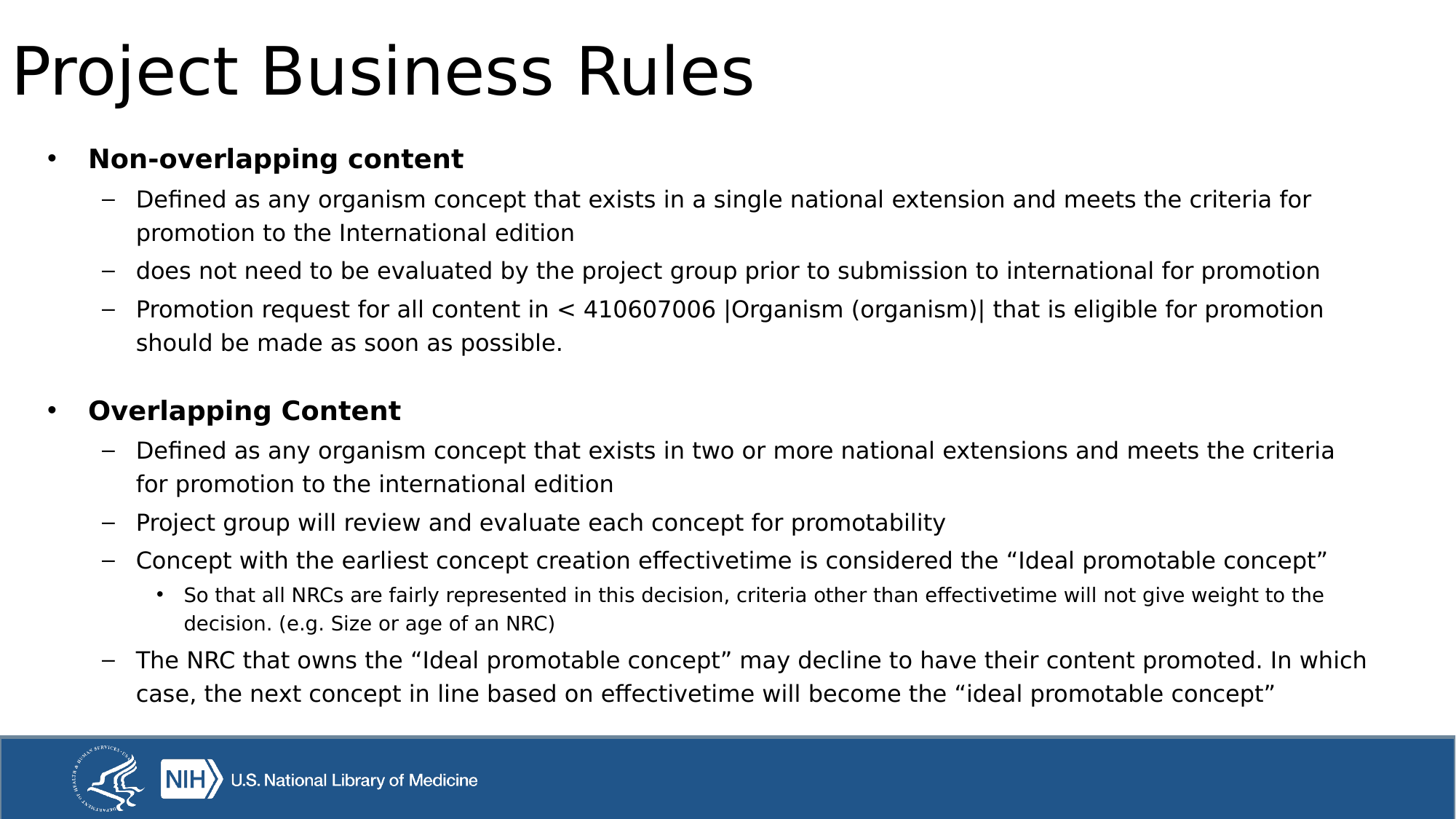

# Project Business Rules
Non-overlapping content
Defined as any organism concept that exists in a single national extension and meets the criteria for promotion to the International edition
does not need to be evaluated by the project group prior to submission to international for promotion
Promotion request for all content in < 410607006 |Organism (organism)| that is eligible for promotion should be made as soon as possible.

Overlapping Content
Defined as any organism concept that exists in two or more national extensions and meets the criteria for promotion to the international edition
Project group will review and evaluate each concept for promotability
Concept with the earliest concept creation effectivetime is considered the “Ideal promotable concept”
So that all NRCs are fairly represented in this decision, criteria other than effectivetime will not give weight to the decision. (e.g. Size or age of an NRC)
The NRC that owns the “Ideal promotable concept” may decline to have their content promoted. In which case, the next concept in line based on effectivetime will become the “ideal promotable concept”